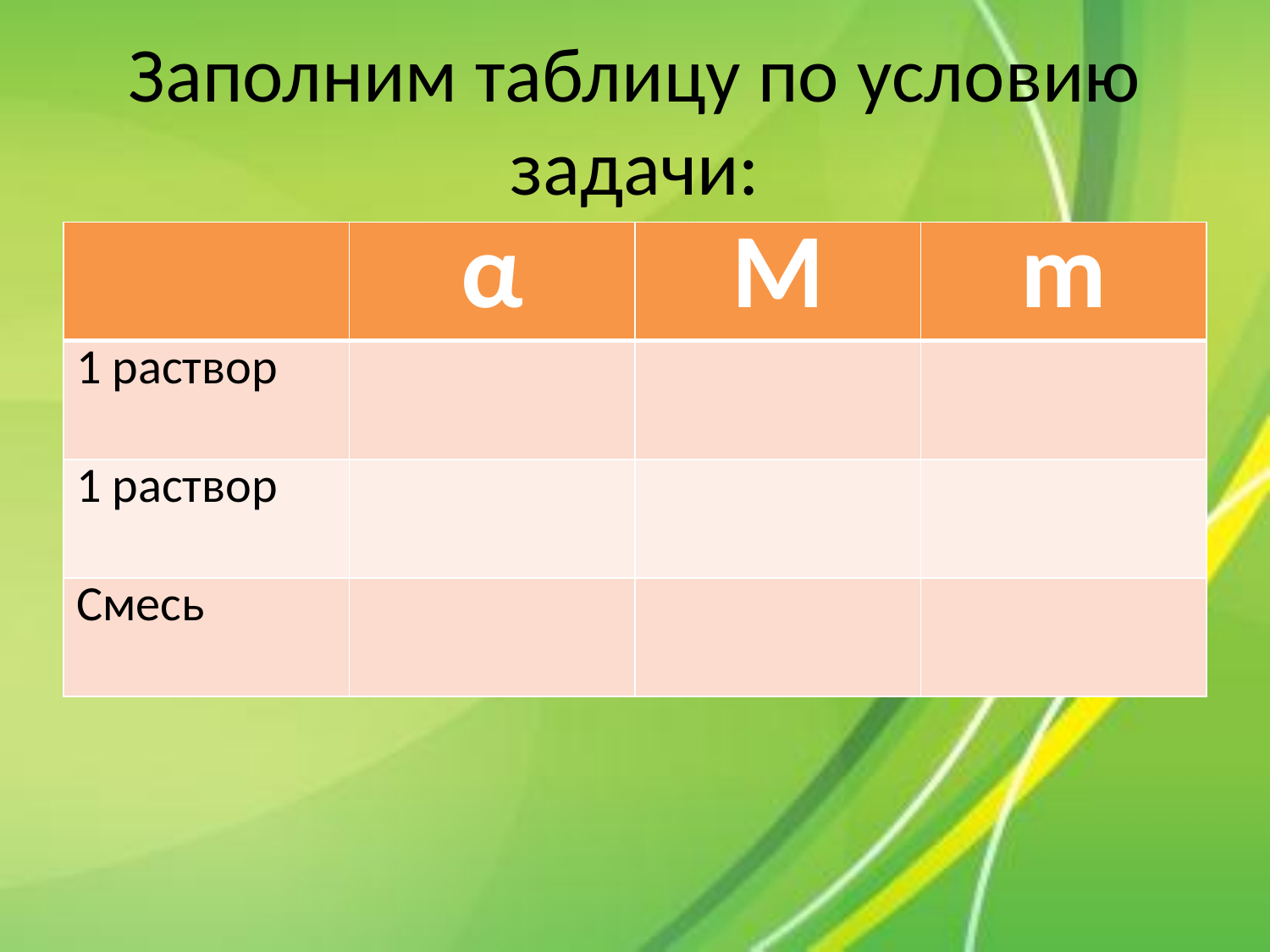

# Заполним таблицу по условию задачи:
|  | α | M | m |
| --- | --- | --- | --- |
| 1 раствор |  |  |  |
| 1 раствор |  |  |  |
| Смесь |  |  |  |